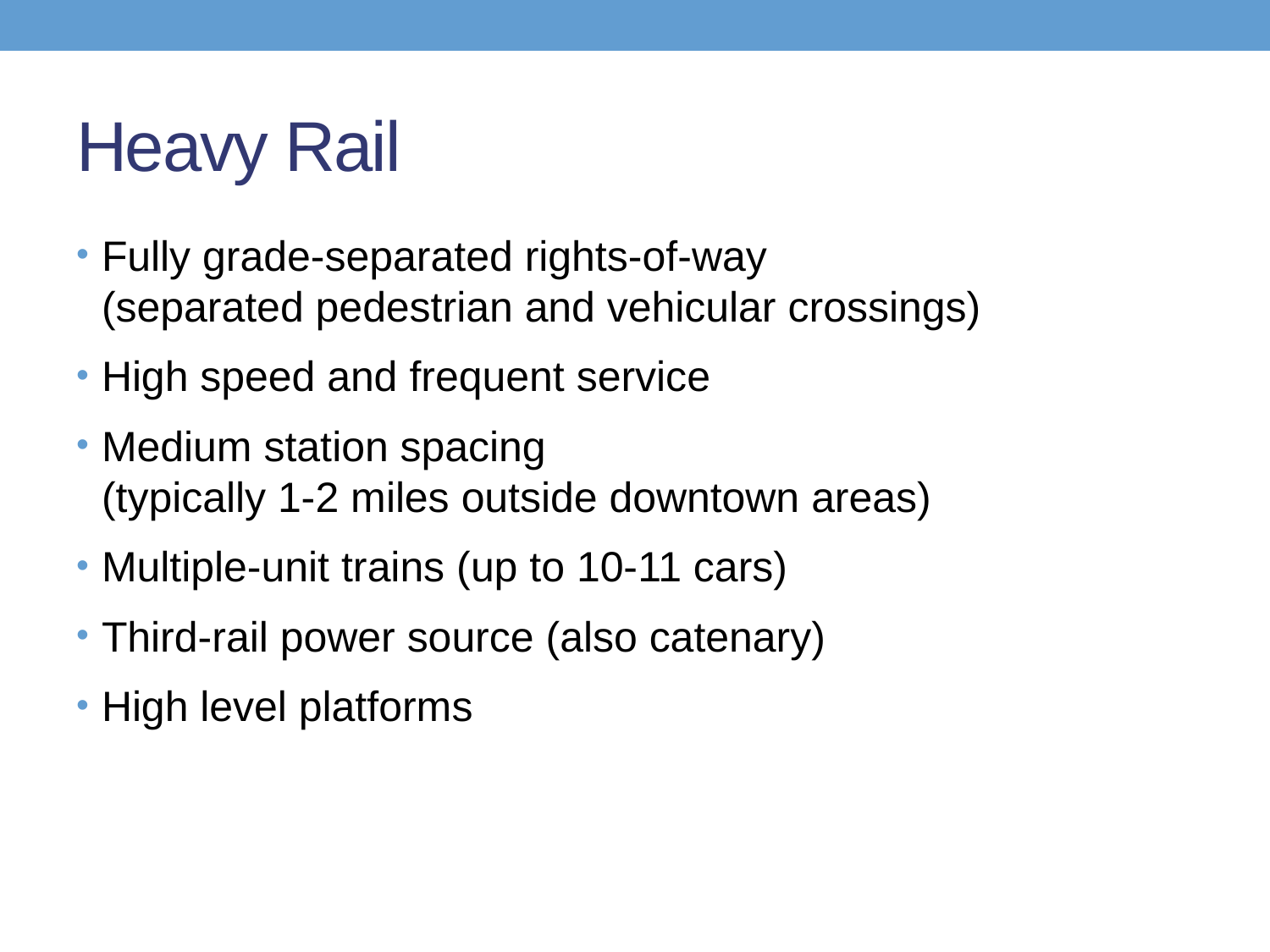

# Heavy Rail
Fully grade-separated rights-of-way
(separated pedestrian and vehicular crossings)
High speed and frequent service
Medium station spacing
(typically 1-2 miles outside downtown areas)
Multiple-unit trains (up to 10-11 cars)
Third-rail power source (also catenary)
High level platforms